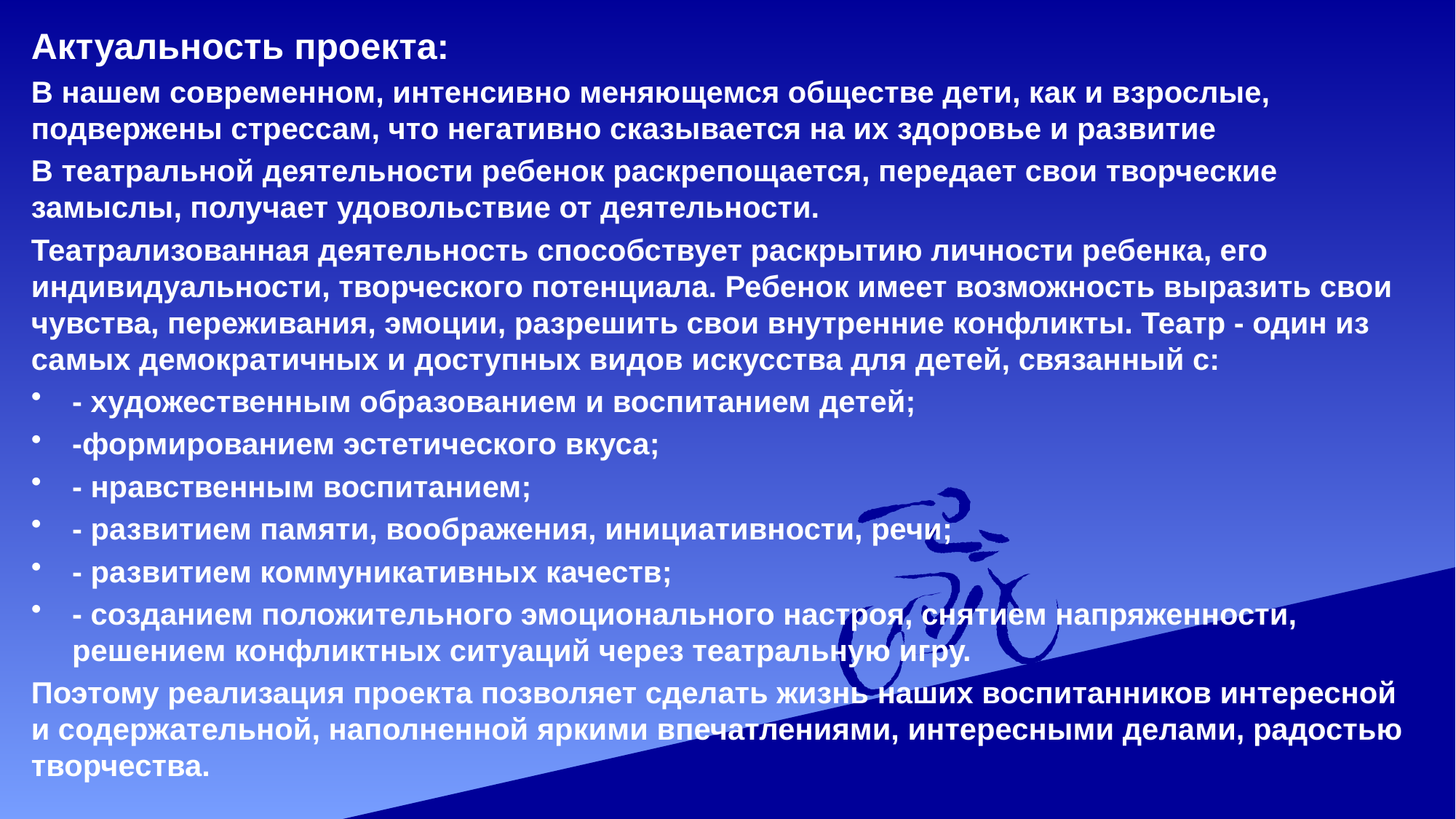

Актуальность проекта:
В нашем современном, интенсивно меняющемся обществе дети, как и взрослые, подвержены стрессам, что негативно сказывается на их здоровье и развитие
В театральной деятельности ребенок раскрепощается, передает свои творческие замыслы, получает удовольствие от деятельности.
Театрализованная деятельность способствует раскрытию личности ребенка, его индивидуальности, творческого потенциала. Ребенок имеет возможность выразить свои чувства, переживания, эмоции, разрешить свои внутренние конфликты. Театр - один из самых демократичных и доступных видов искусства для детей, связанный с:
- художественным образованием и воспитанием детей;
-формированием эстетического вкуса;
- нравственным воспитанием;
- развитием памяти, воображения, инициативности, речи;
- развитием коммуникативных качеств;
- созданием положительного эмоционального настроя, снятием напряженности, решением конфликтных ситуаций через театральную игру.
Поэтому реализация проекта позволяет сделать жизнь наших воспитанников интересной и содержательной, наполненной яркими впечатлениями, интересными делами, радостью творчества.